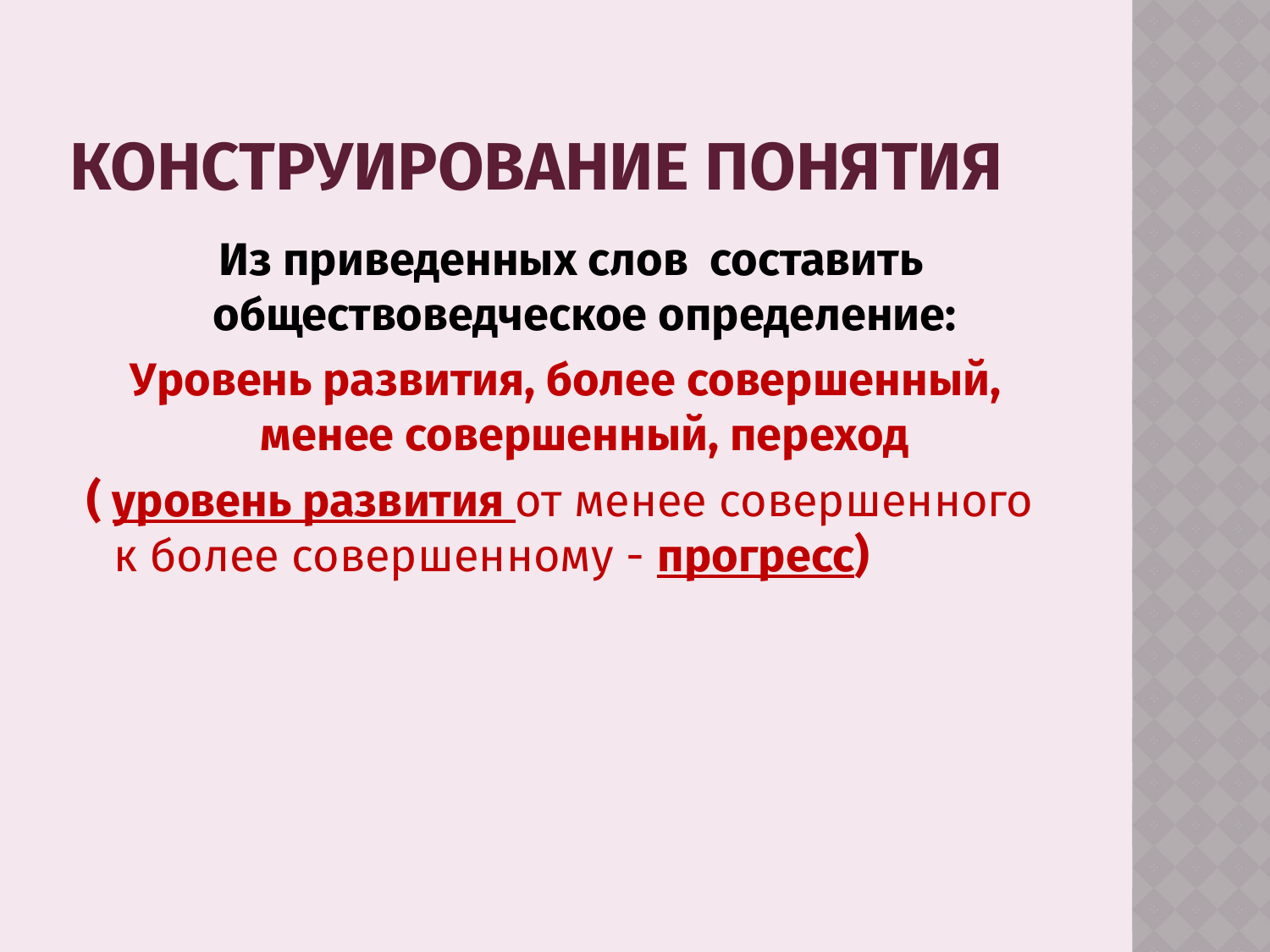

# Конструирование понятия
 Из приведенных слов  составить обществоведческое определение:
Уровень развития, более совершенный, менее совершенный, переход
 ( уровень развития от менее совершенного к более совершенному - прогресс)